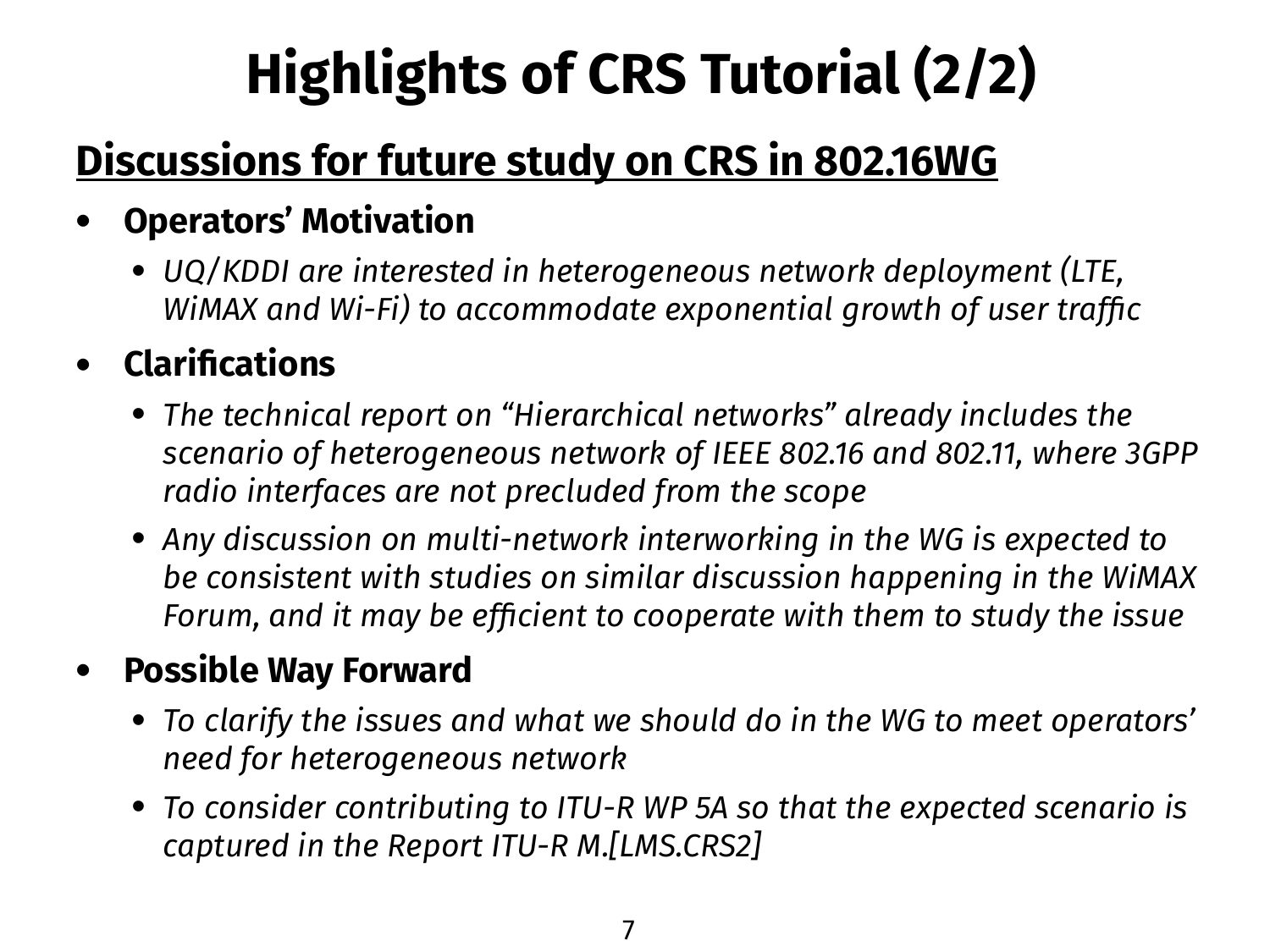

# Highlights of CRS Tutorial (2/2)
Discussions for future study on CRS in 802.16WG
Operators’ Motivation
UQ/KDDI are interested in heterogeneous network deployment (LTE, WiMAX and Wi-Fi) to accommodate exponential growth of user traffic
Clarifications
The technical report on “Hierarchical networks” already includes the scenario of heterogeneous network of IEEE 802.16 and 802.11, where 3GPP radio interfaces are not precluded from the scope
Any discussion on multi-network interworking in the WG is expected to be consistent with studies on similar discussion happening in the WiMAX Forum, and it may be efficient to cooperate with them to study the issue
Possible Way Forward
To clarify the issues and what we should do in the WG to meet operators’ need for heterogeneous network
To consider contributing to ITU-R WP 5A so that the expected scenario is captured in the Report ITU-R M.[LMS.CRS2]